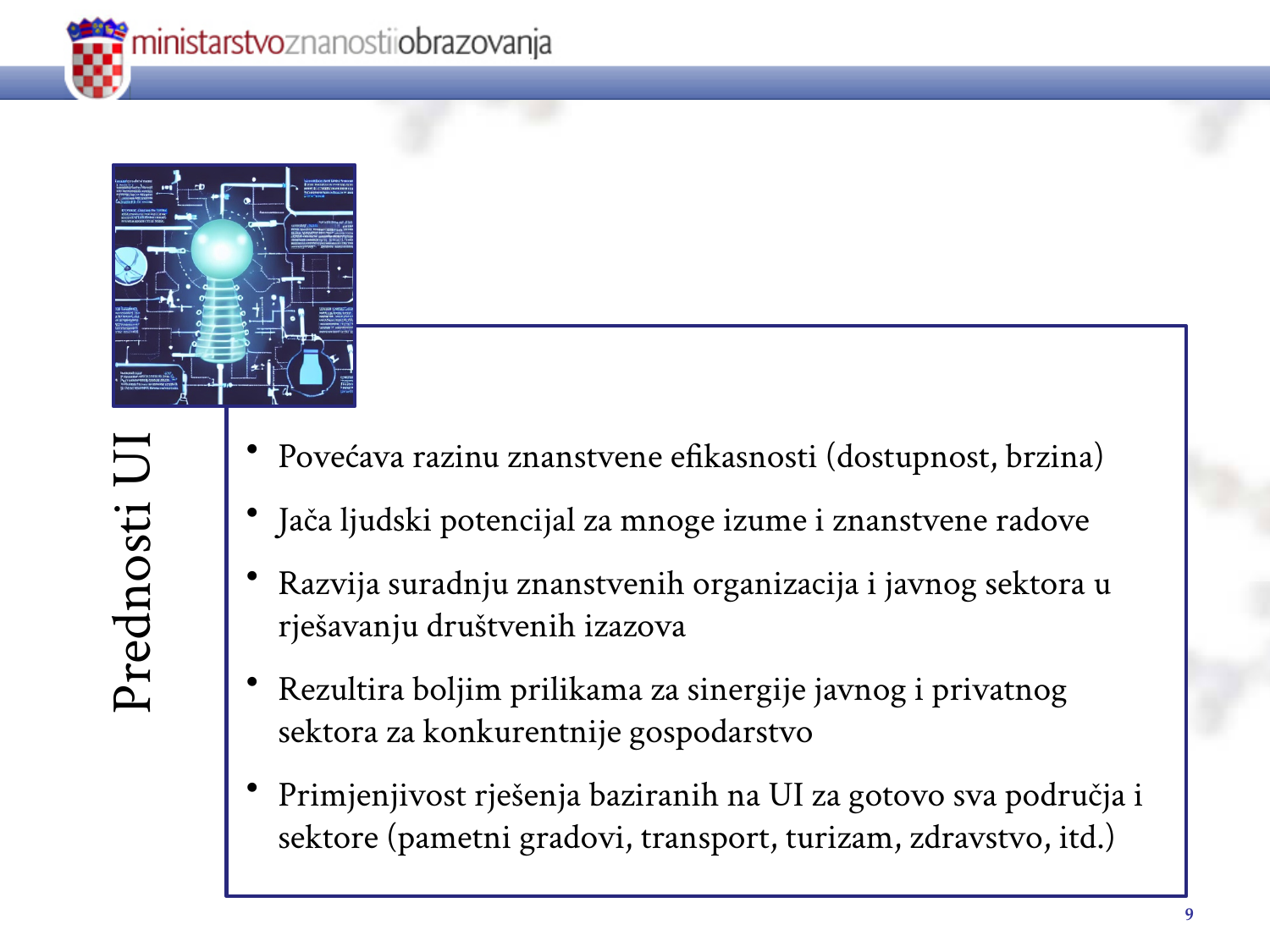

Prednosti UI
Povećava razinu znanstvene efikasnosti (dostupnost, brzina)
Jača ljudski potencijal za mnoge izume i znanstvene radove
Razvija suradnju znanstvenih organizacija i javnog sektora u rješavanju društvenih izazova
Rezultira boljim prilikama za sinergije javnog i privatnog sektora za konkurentnije gospodarstvo
Primjenjivost rješenja baziranih na UI za gotovo sva područja i sektore (pametni gradovi, transport, turizam, zdravstvo, itd.)
9